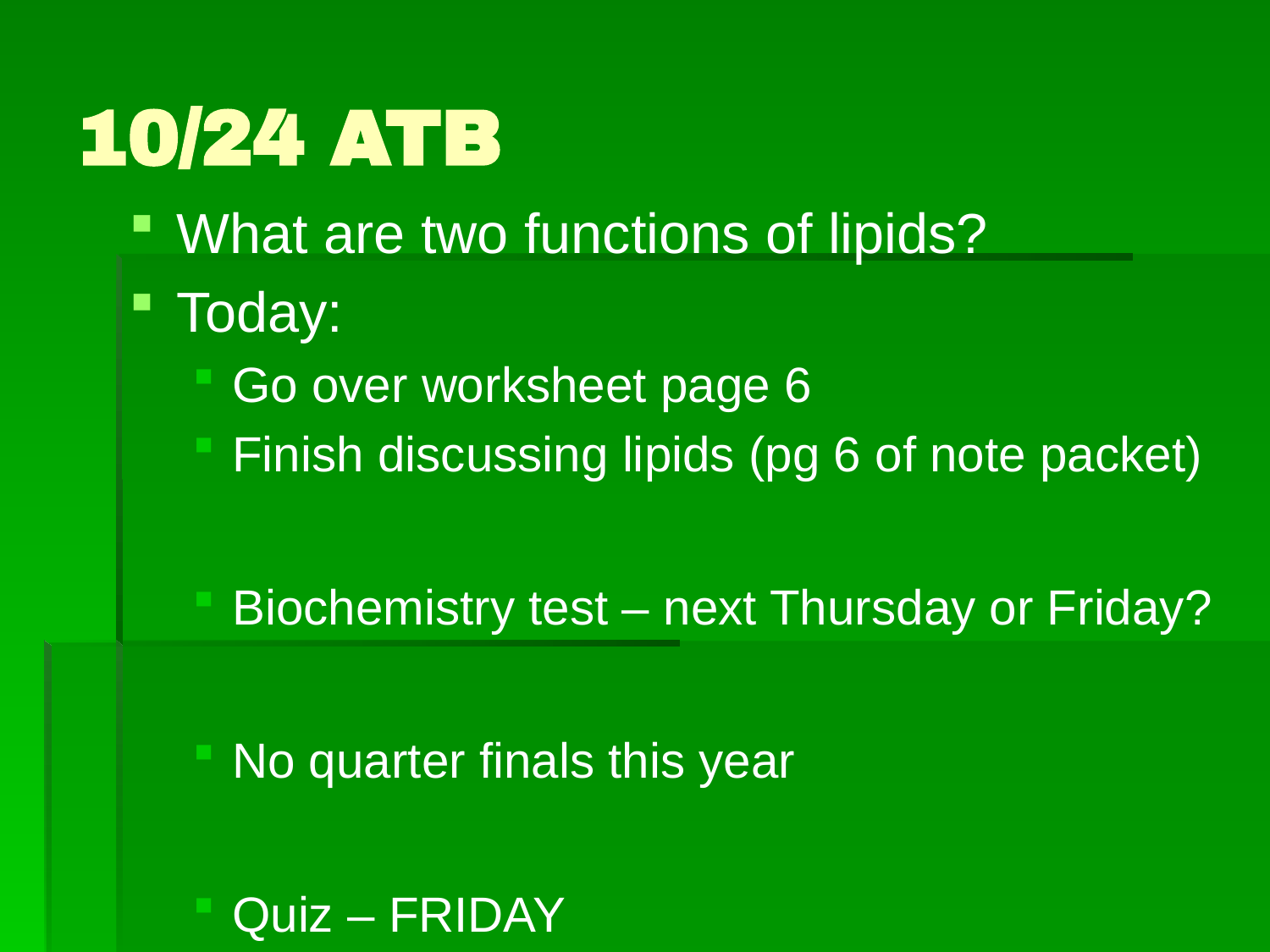

# 10/24 ATB
What are two functions of lipids?
Today:
Go over worksheet page 6
Finish discussing lipids (pg 6 of note packet)

Biochemistry test – next Thursday or Friday?

No quarter finals this year

Quiz – FRIDAY